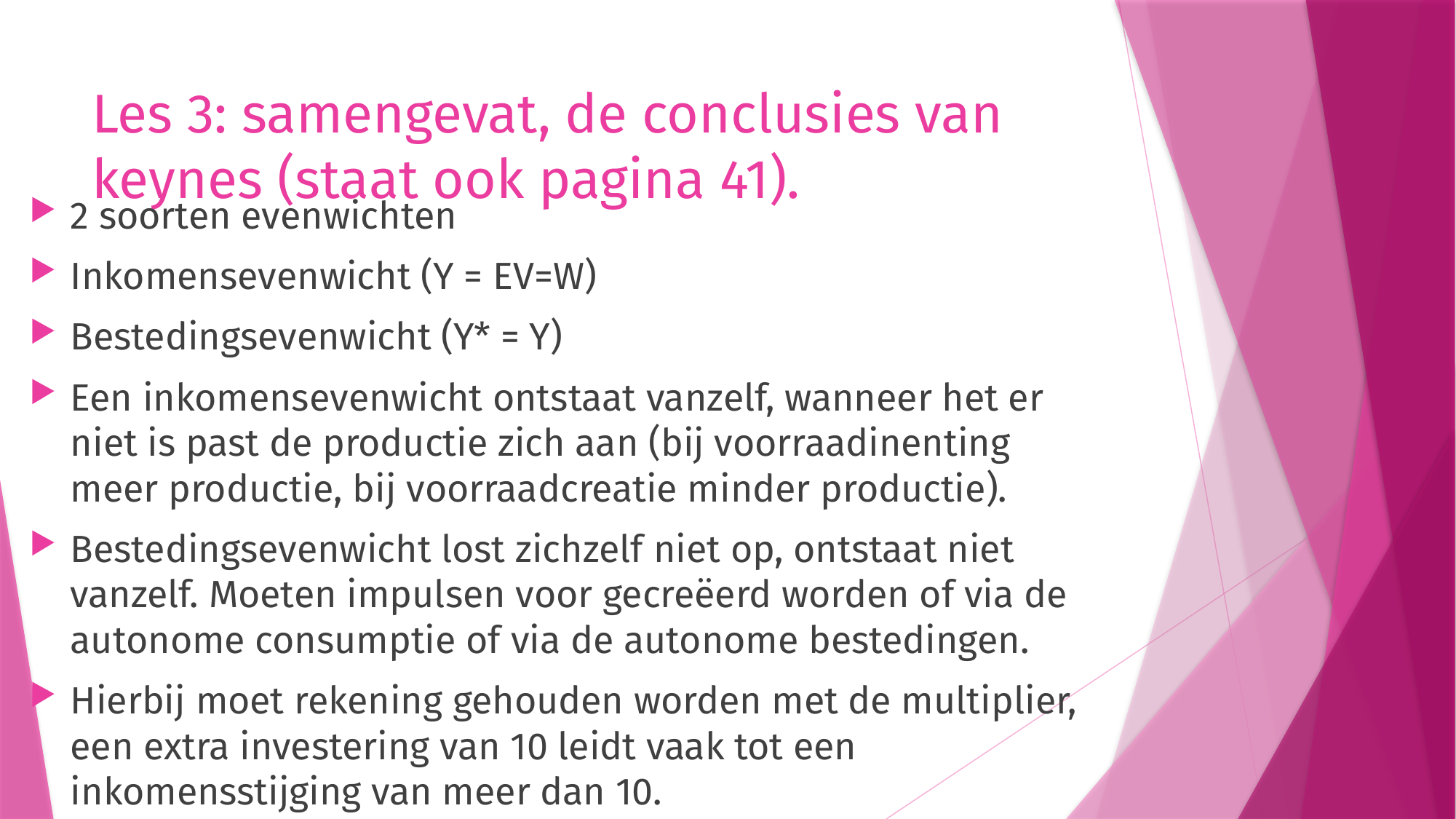

# Les 3: samengevat, de conclusies van keynes (staat ook pagina 41).
2 soorten evenwichten
Inkomensevenwicht (Y = EV=W)
Bestedingsevenwicht (Y* = Y)
Een inkomensevenwicht ontstaat vanzelf, wanneer het er niet is past de productie zich aan (bij voorraadinenting meer productie, bij voorraadcreatie minder productie).
Bestedingsevenwicht lost zichzelf niet op, ontstaat niet vanzelf. Moeten impulsen voor gecreëerd worden of via de autonome consumptie of via de autonome bestedingen.
Hierbij moet rekening gehouden worden met de multiplier, een extra investering van 10 leidt vaak tot een inkomensstijging van meer dan 10.